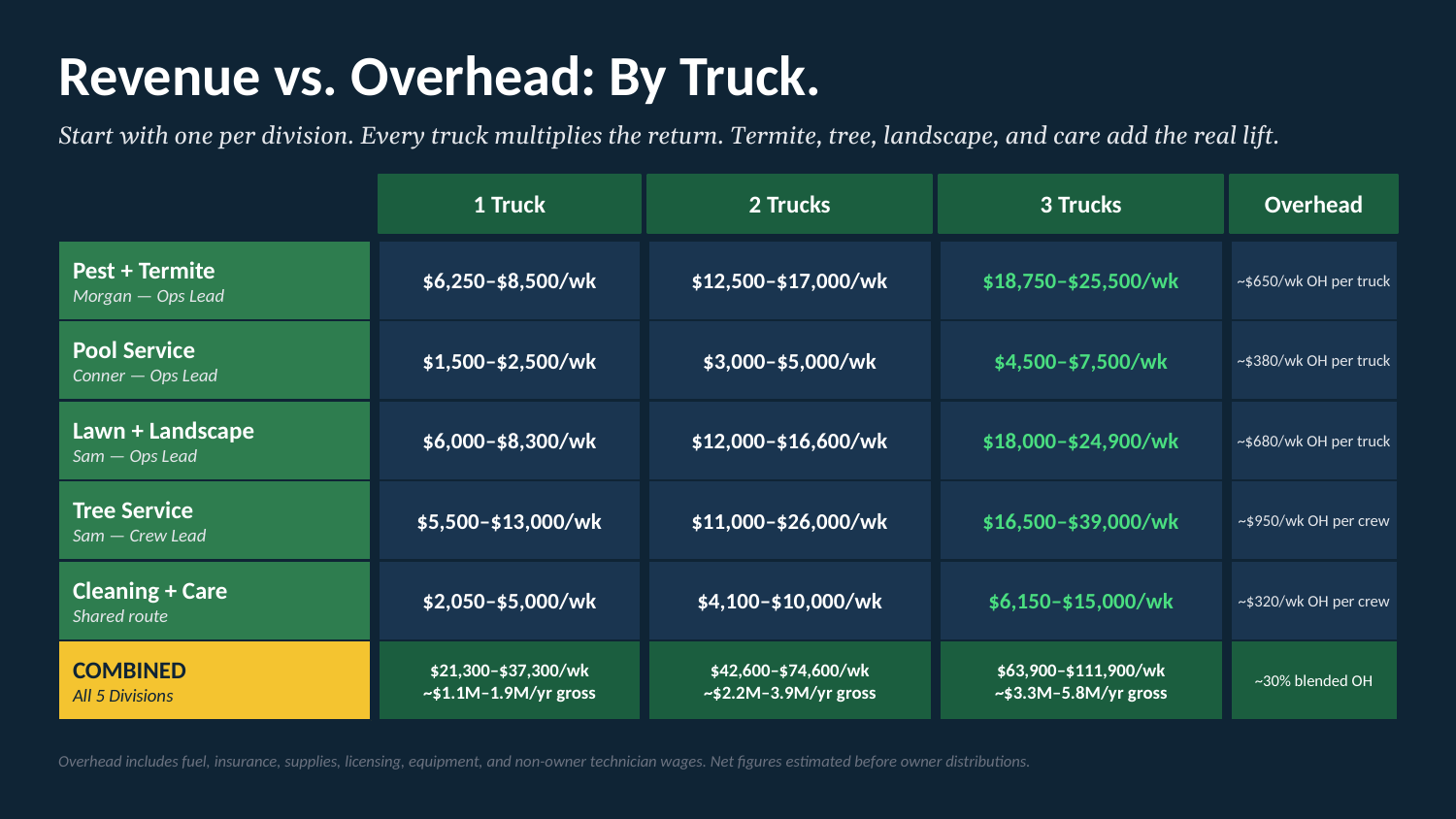

Revenue vs. Overhead: By Truck.
Start with one per division. Every truck multiplies the return. Termite, tree, landscape, and care add the real lift.

1 Truck

2 Trucks

3 Trucks

Overhead

Pest + Termite
Morgan — Ops Lead

$6,250–$8,500/wk

$12,500–$17,000/wk

$18,750–$25,500/wk

~$650/wk OH per truck

Pool Service
Conner — Ops Lead

$1,500–$2,500/wk

$3,000–$5,000/wk

$4,500–$7,500/wk

~$380/wk OH per truck

Lawn + Landscape
Sam — Ops Lead

$6,000–$8,300/wk

$12,000–$16,600/wk

$18,000–$24,900/wk

~$680/wk OH per truck

Tree Service
Sam — Crew Lead

$5,500–$13,000/wk

$11,000–$26,000/wk

$16,500–$39,000/wk

~$950/wk OH per crew

Cleaning + Care
Shared route

$2,050–$5,000/wk

$4,100–$10,000/wk

$6,150–$15,000/wk

~$320/wk OH per crew

COMBINED
All 5 Divisions

$21,300–$37,300/wk
~$1.1M–1.9M/yr gross

$42,600–$74,600/wk
~$2.2M–3.9M/yr gross

$63,900–$111,900/wk
~$3.3M–5.8M/yr gross

~30% blended OH
Overhead includes fuel, insurance, supplies, licensing, equipment, and non-owner technician wages. Net figures estimated before owner distributions.